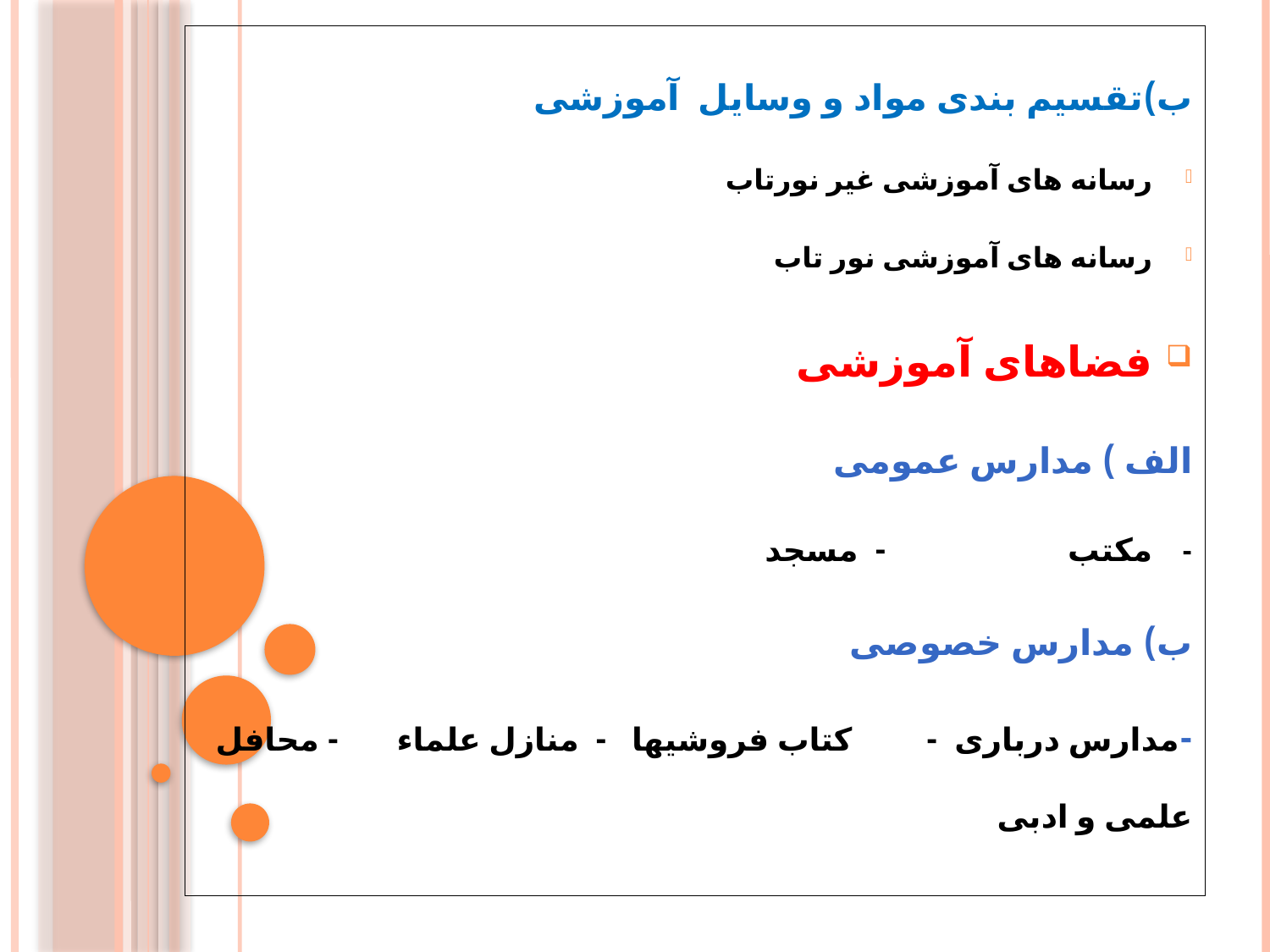

ب)تقسیم بندی مواد و وسایل  آموزشی
رسانه های آموزشی غیر نورتاب
رسانه های آموزشی نور تاب
فضاهای آموزشی
الف ) مدارس عمومی
-    مکتب                      -  مسجد
ب) مدارس خصوصی
-مدارس درباری  -         کتاب فروشیها   -  منازل علماء       - محافل  علمی و ادبی

#